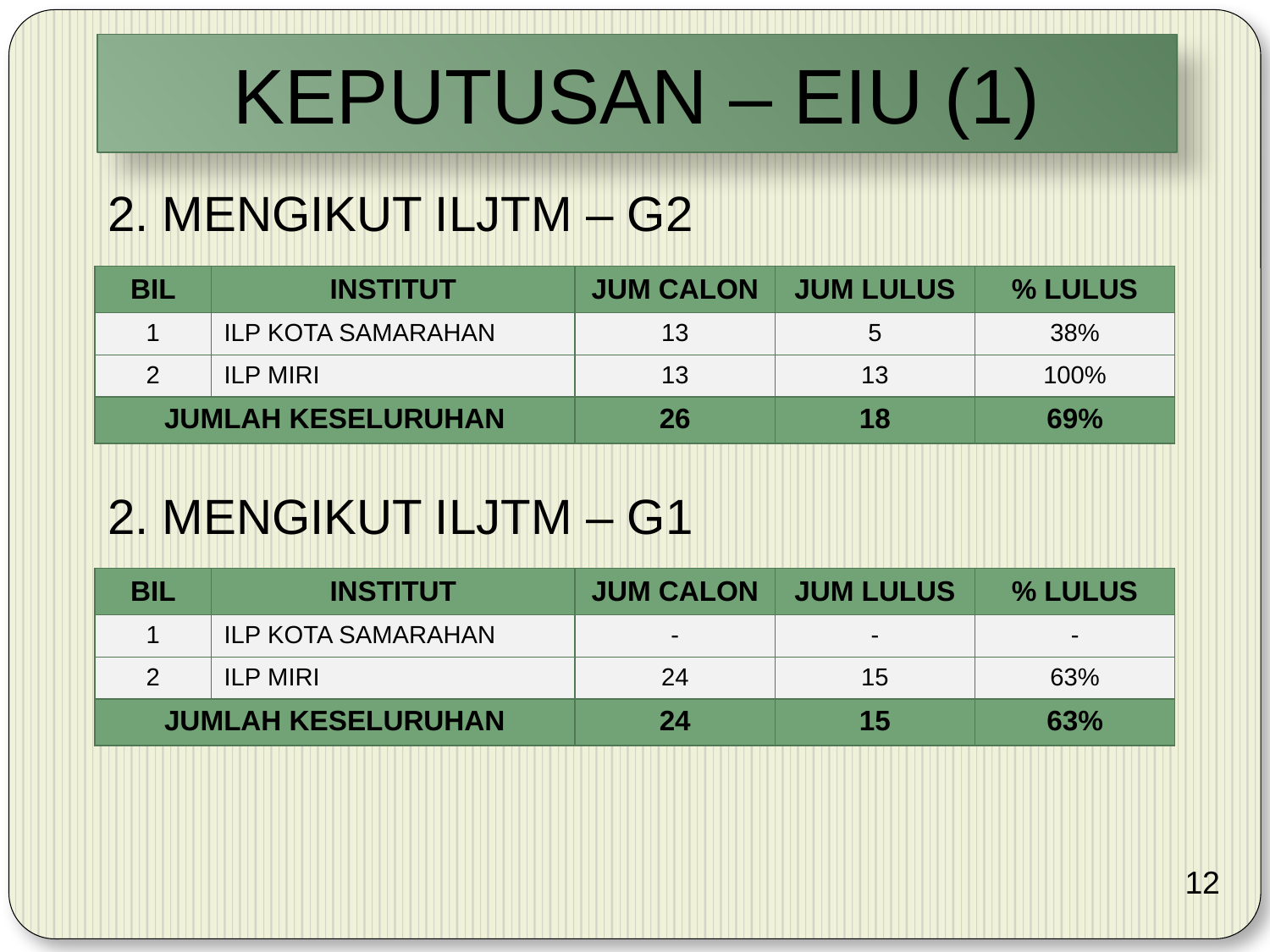

# KEPUTUSAN – EIU (1)
2. MENGIKUT ILJTM – G2
| BIL | INSTITUT | JUM CALON | JUM LULUS | % LULUS |
| --- | --- | --- | --- | --- |
| 1 | ILP KOTA SAMARAHAN | 13 | 5 | 38% |
| 2 | ILP MIRI | 13 | 13 | 100% |
| JUMLAH KESELURUHAN |  | 26 | 18 | 69% |
2. MENGIKUT ILJTM – G1
| BIL | INSTITUT | JUM CALON | JUM LULUS | % LULUS |
| --- | --- | --- | --- | --- |
| 1 | ILP KOTA SAMARAHAN | - | - | - |
| 2 | ILP MIRI | 24 | 15 | 63% |
| JUMLAH KESELURUHAN |  | 24 | 15 | 63% |
12